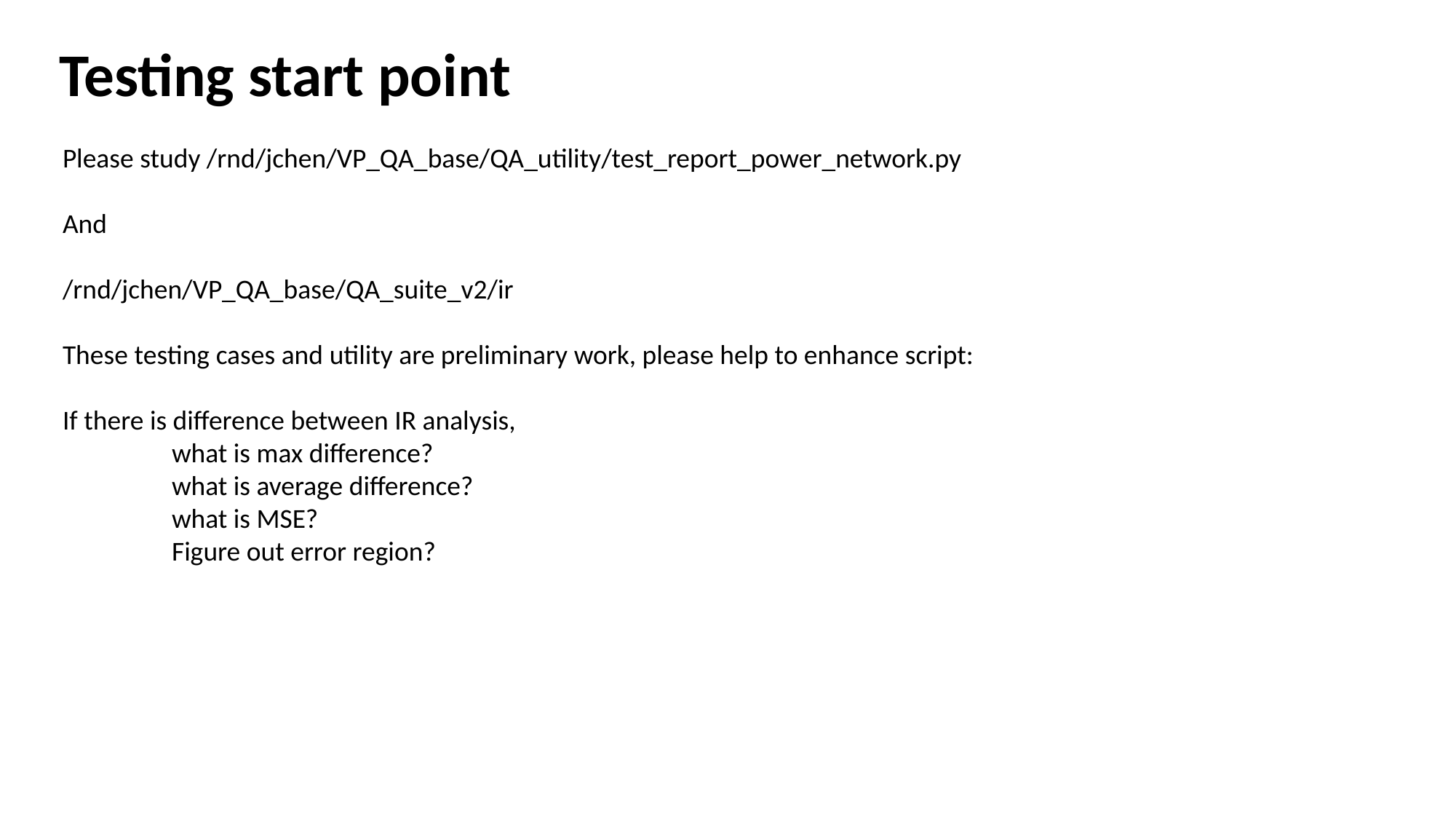

Testing start point
Please study /rnd/jchen/VP_QA_base/QA_utility/test_report_power_network.py

And

/rnd/jchen/VP_QA_base/QA_suite_v2/ir

These testing cases and utility are preliminary work, please help to enhance script:

If there is difference between IR analysis,
	what is max difference?
	what is average difference?
	what is MSE?
	Figure out error region?